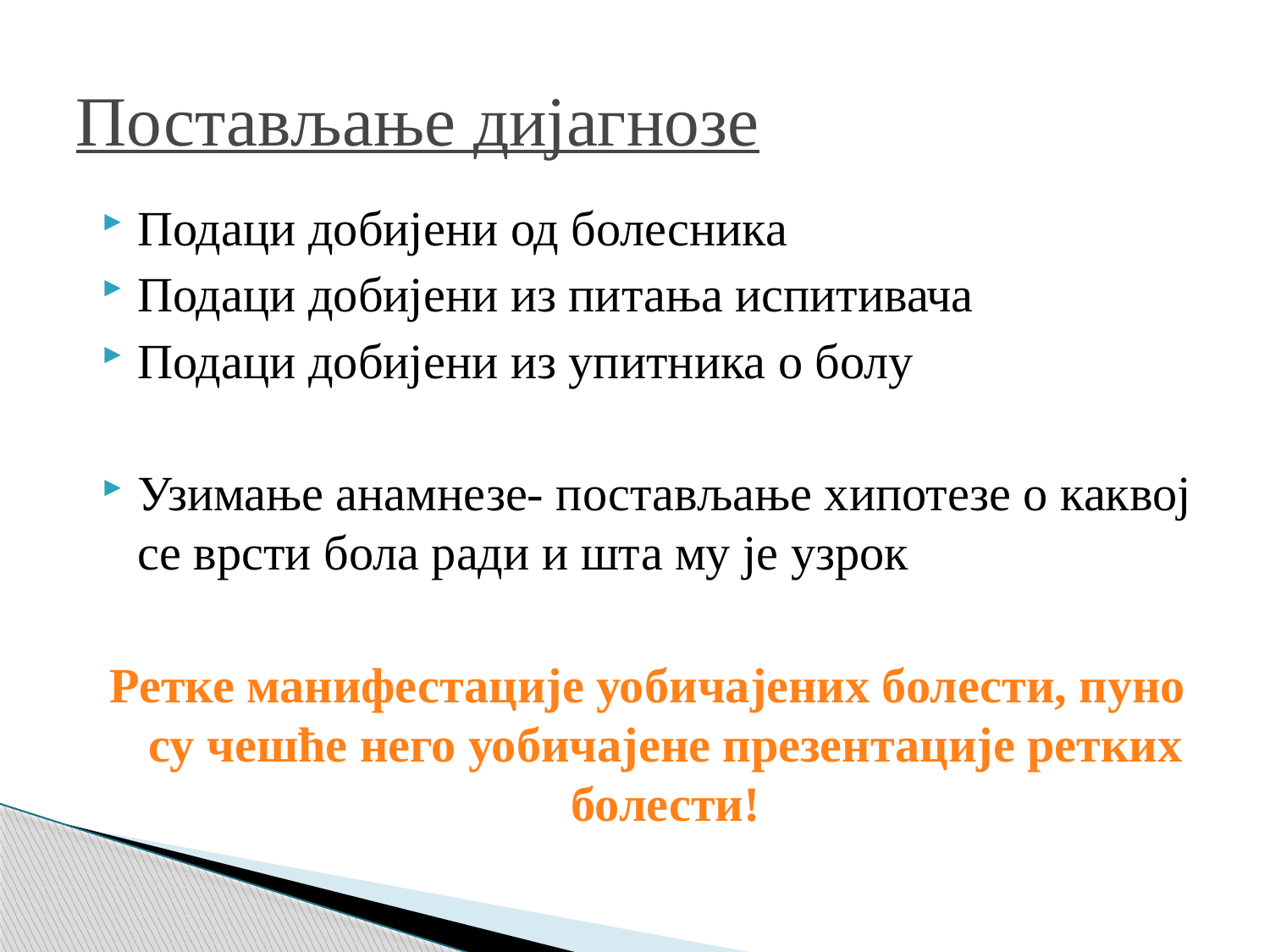

# Постављање дијагнозе
Подаци добијени од болесника
Подаци добијени из питања испитивача
Подаци добијени из упитника о болу

Узимање анамнезе- постављање хипотезе о каквој се врсти бола ради и шта му је узрок

Ретке манифестације уобичајених болести, пуно су чешће него уобичајене презентације ретких болести!